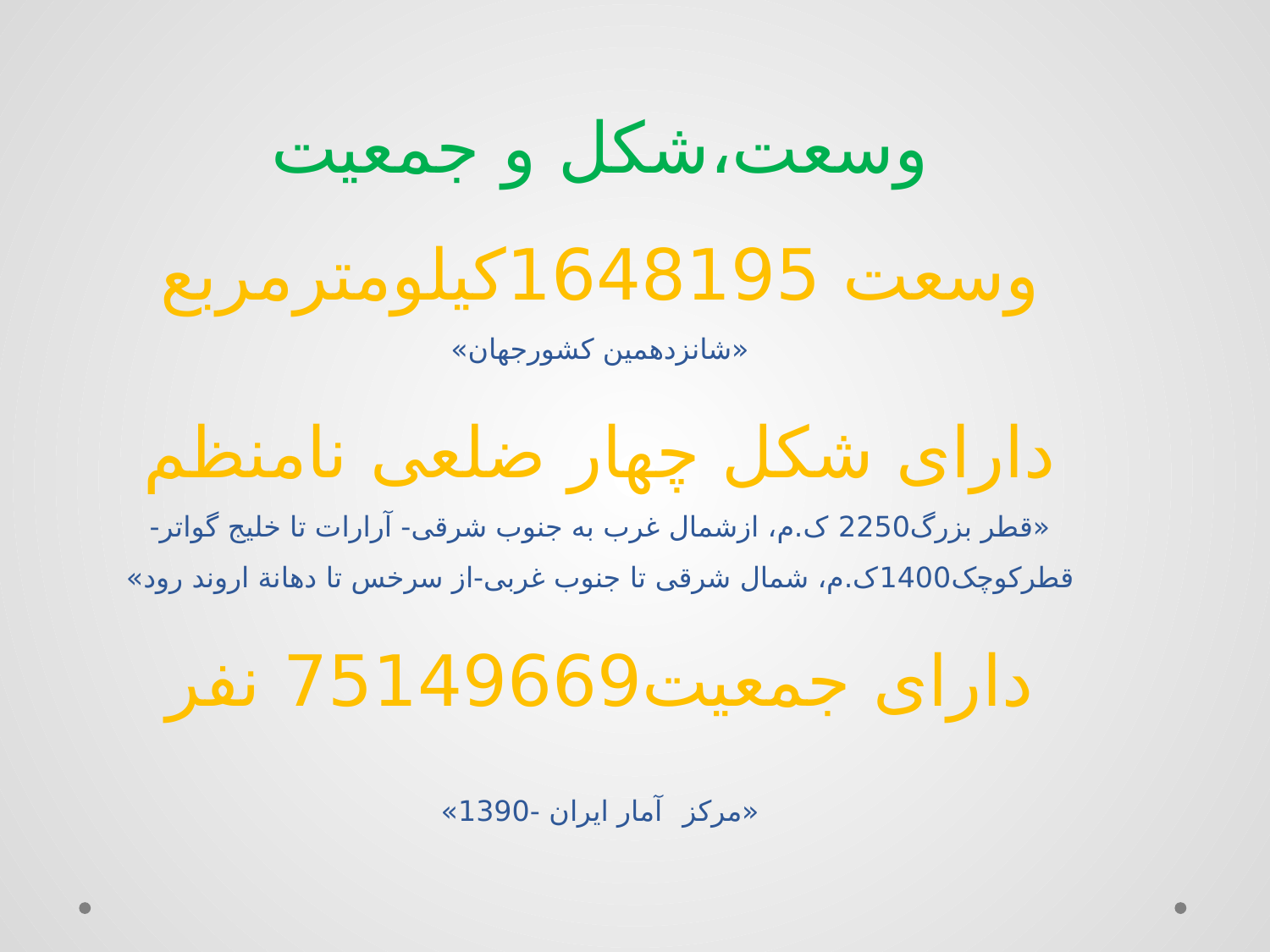

# وسعت،شکل و جمعیت وسعت 1648195کیلومترمربع «شانزدهمین کشورجهان» دارای شکل چهار ضلعی نامنظم «قطر بزرگ2250 ک.م، ازشمال غرب به جنوب شرقی- آرارات تا خلیج گواتر- قطرکوچک1400ک.م، شمال شرقی تا جنوب غربی-از سرخس تا دهانة اروند رود» دارای جمعیت75149669 نفر «مرکز آمار ایران -1390»